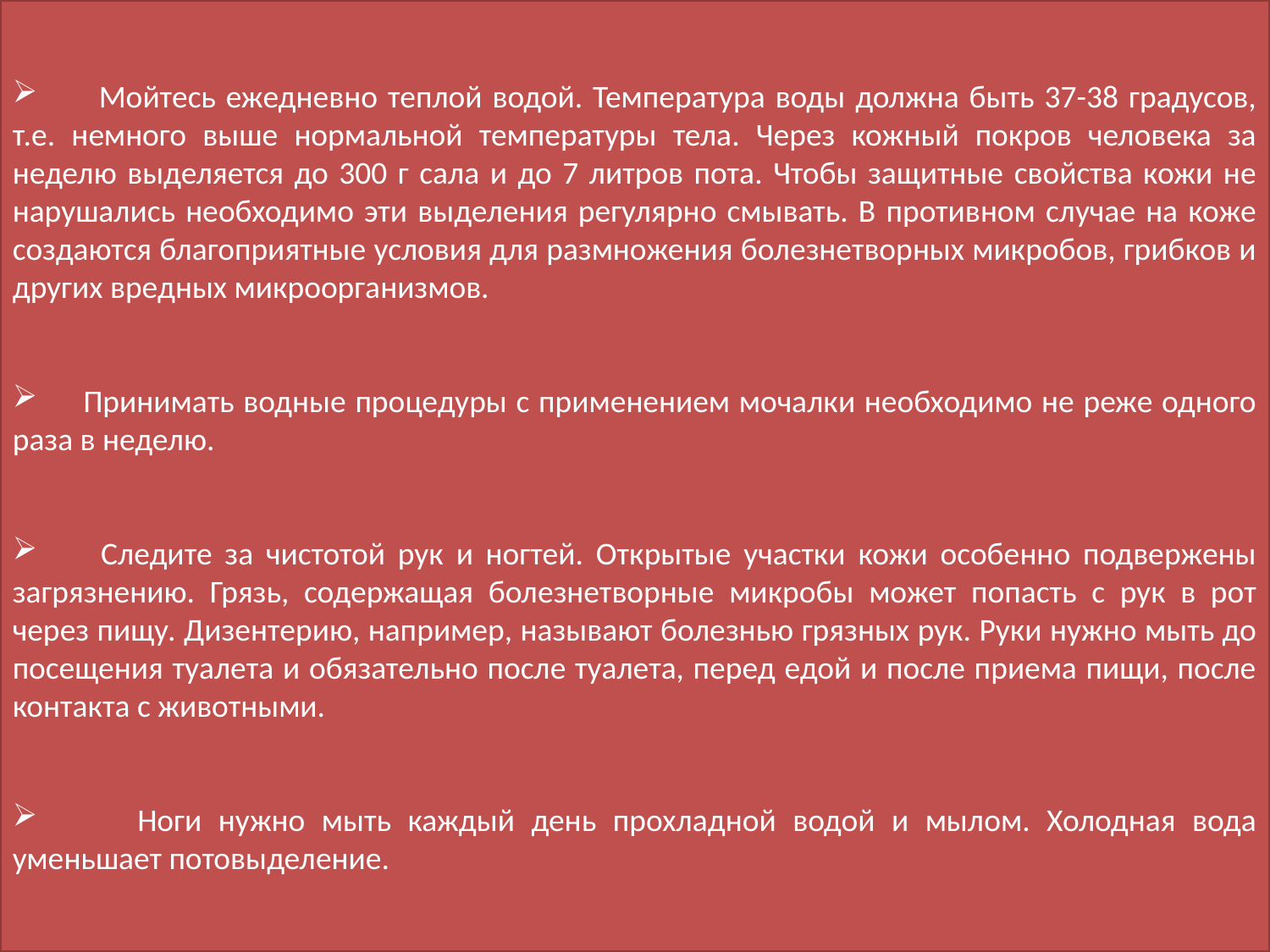

Мойтесь ежедневно теплой водой. Температура воды должна быть 37-38 градусов, т.е. немного выше нормальной температуры тела. Через кожный покров человека за неделю выделяется до 300 г сала и до 7 литров пота. Чтобы защитные свойства кожи не нарушались необходимо эти выделения регулярно смывать. В противном случае на коже создаются благоприятные условия для размножения болезнетворных микробов, грибков и других вредных микроорганизмов.

     Принимать водные процедуры с применением мочалки необходимо не реже одного раза в неделю.

     Следите за чистотой рук и ногтей. Открытые участки кожи особенно подвержены загрязнению. Грязь, содержащая болезнетворные микробы может попасть с рук в рот через пищу. Дизентерию, например, называют болезнью грязных рук. Руки нужно мыть до посещения туалета и обязательно после туалета, перед едой и после приема пищи, после контакта с животными.

      Ноги нужно мыть каждый день прохладной водой и мылом. Холодная вода уменьшает потовыделение.